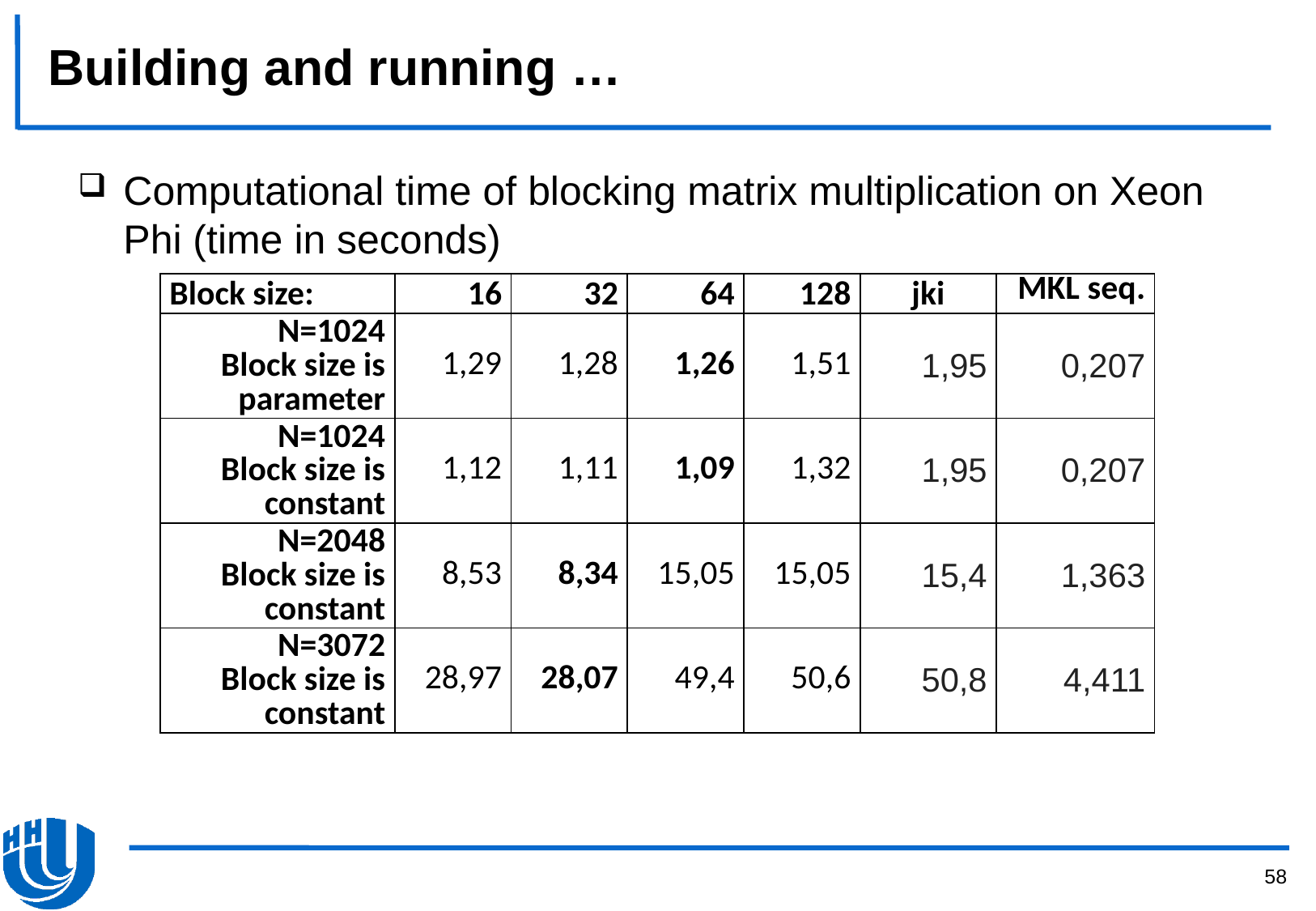

# Building and running …
Computational time of blocking matrix multiplication on Xeon Phi (time in seconds)
| Block size: | 16 | 32 | 64 | 128 | jki | MKL seq. |
| --- | --- | --- | --- | --- | --- | --- |
| N=1024 Block size is parameter | 1,29 | 1,28 | 1,26 | 1,51 | 1,95 | 0,207 |
| N=1024 Block size is constant | 1,12 | 1,11 | 1,09 | 1,32 | 1,95 | 0,207 |
| N=2048 Block size is constant | 8,53 | 8,34 | 15,05 | 15,05 | 15,4 | 1,363 |
| N=3072 Block size is constant | 28,97 | 28,07 | 49,4 | 50,6 | 50,8 | 4,411 |